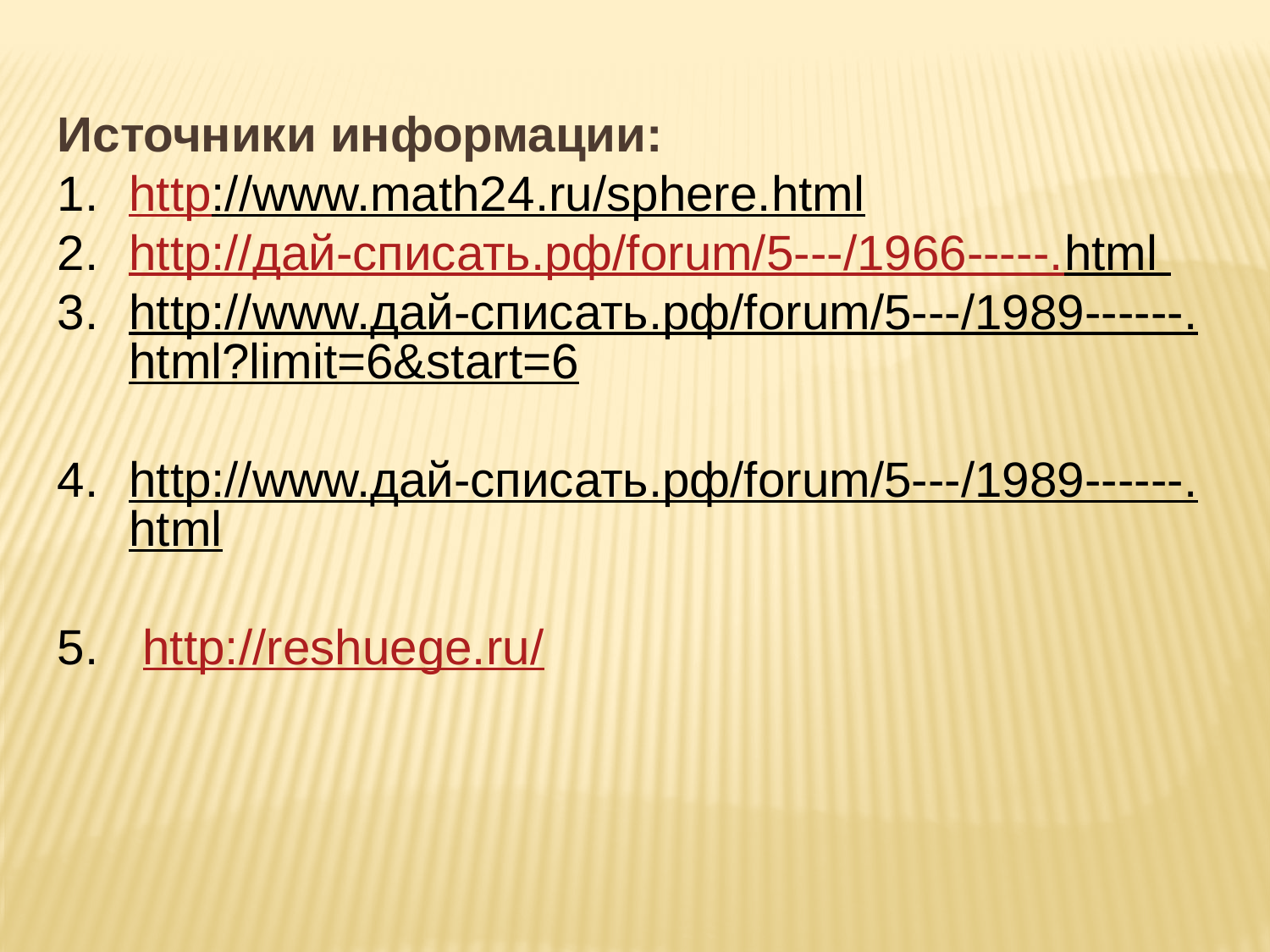

Источники информации:
http://www.math24.ru/sphere.html
http://дай-списать.рф/forum/5---/1966-----.html
http://www.дай-списать.рф/forum/5---/1989------.html?limit=6&start=6
http://www.дай-списать.рф/forum/5---/1989------.html
 http://reshuege.ru/